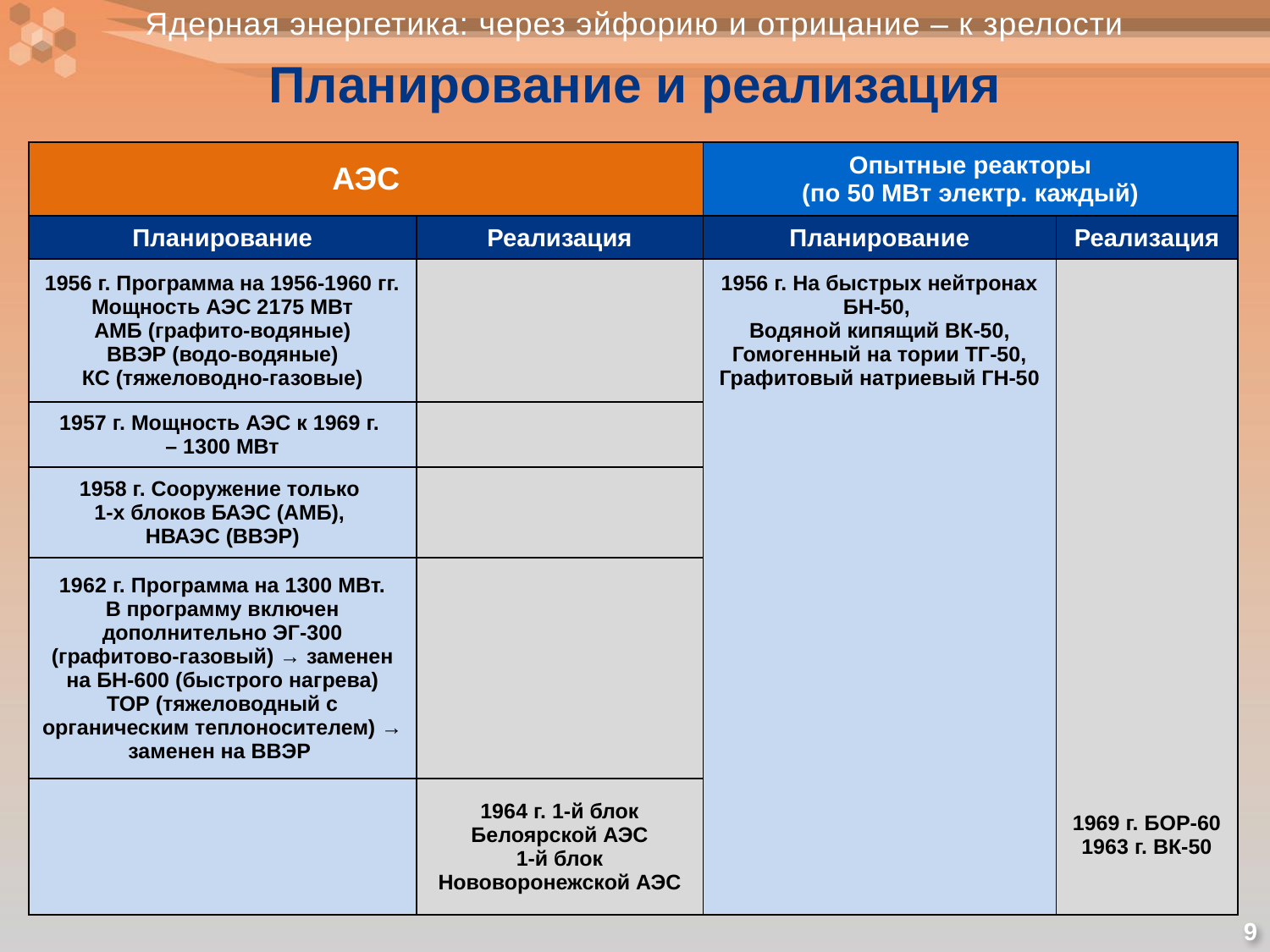

# Планирование и реализация
| АЭС |  | Опытные реакторы (по 50 МВт электр. каждый) |  |
| --- | --- | --- | --- |
| Планирование | Реализация | Планирование | Реализация |
| 1956 г. Программа на 1956-1960 гг. Мощность АЭС 2175 МВт АМБ (графито-водяные) ВВЭР (водо-водяные) КС (тяжеловодно-газовые) |  | 1956 г. На быстрых нейтронах БН-50, Водяной кипящий ВК-50, Гомогенный на тории ТГ-50, Графитовый натриевый ГН-50 |  |
| 1957 г. Мощность АЭС к 1969 г. – 1300 МВт |  |  |  |
| 1958 г. Сооружение только 1-х блоков БАЭС (АМБ), НВАЭС (ВВЭР) |  |  |  |
| 1962 г. Программа на 1300 МВт. В программу включен дополнительно ЭГ-300 (графитово-газовый) → заменен на БН-600 (быстрого нагрева) ТОР (тяжеловодный с органическим теплоносителем) → заменен на ВВЭР |  |  |  |
|  | 1964 г. 1-й блок Белоярской АЭС 1-й блок Нововоронежской АЭС |  | 1969 г. БОР-60 1963 г. ВК-50 |